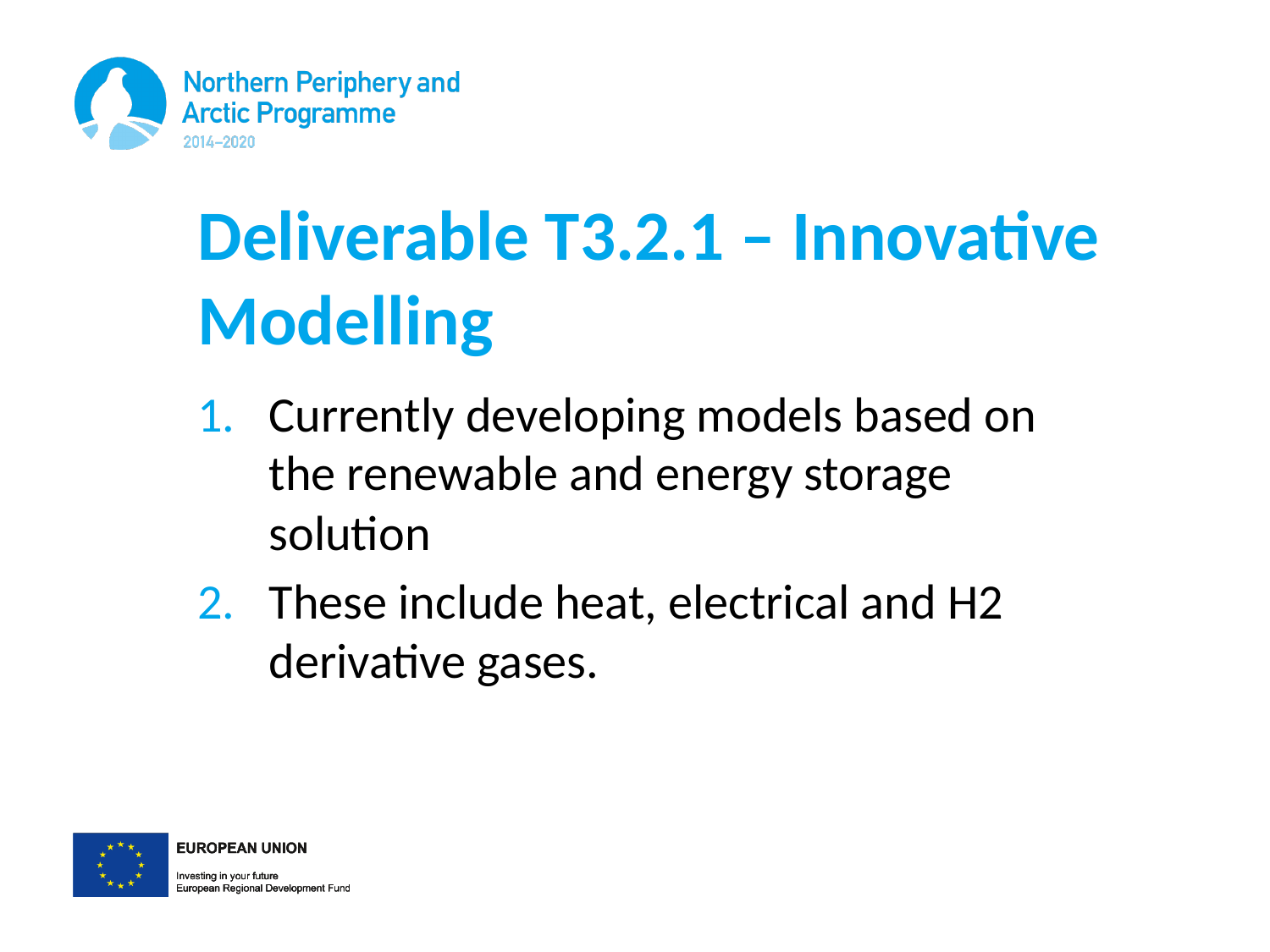

# Deliverable T3.2.1 – Innovative Modelling
Currently developing models based on the renewable and energy storage solution
These include heat, electrical and H2 derivative gases.